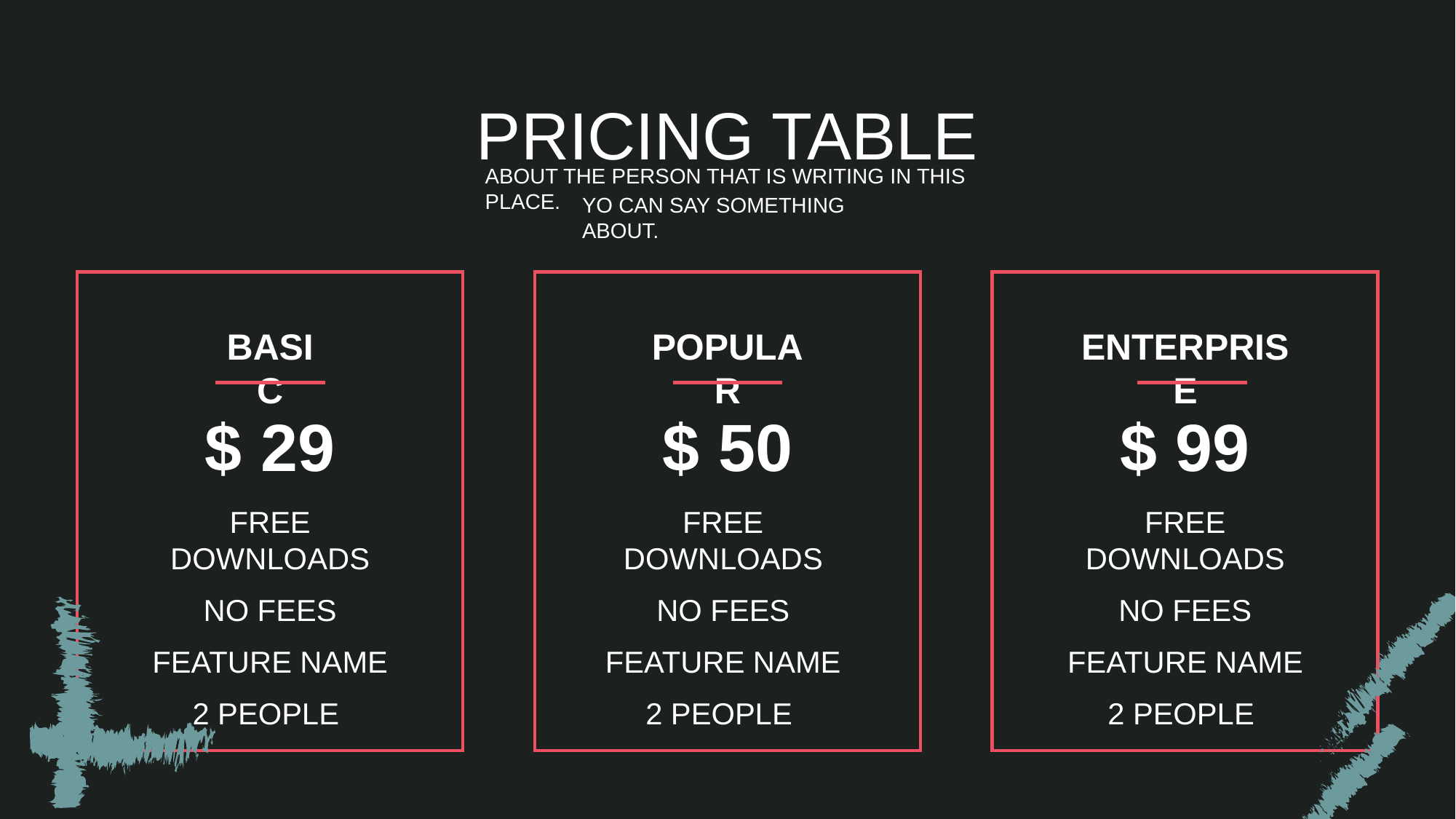

PRICING TABLE
ABOUT THE PERSON THAT IS WRITING IN THIS PLACE.
YO CAN SAY SOMETHING ABOUT.

BASIC
POPULAR
ENTERPRISE
$ 29
$ 50
$ 99
FREE DOWNLOADS
 NO FEES
FEATURE NAME
2 PEOPLE
FREE DOWNLOADS
 NO FEES
FEATURE NAME
2 PEOPLE
FREE DOWNLOADS
 NO FEES
FEATURE NAME
2 PEOPLE